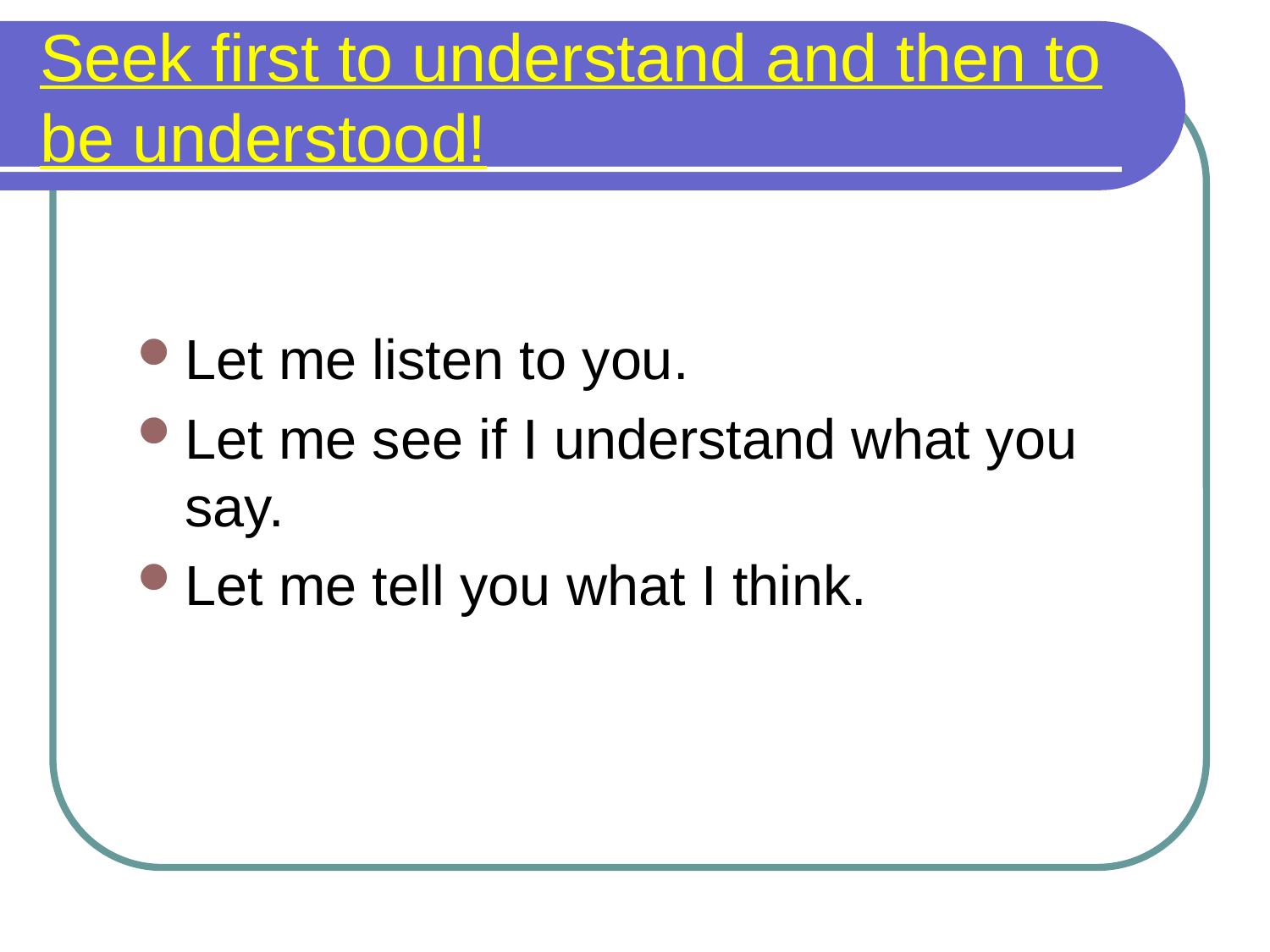

# Seek first to understand and then to be understood!
Let me listen to you.
Let me see if I understand what you say.
Let me tell you what I think.